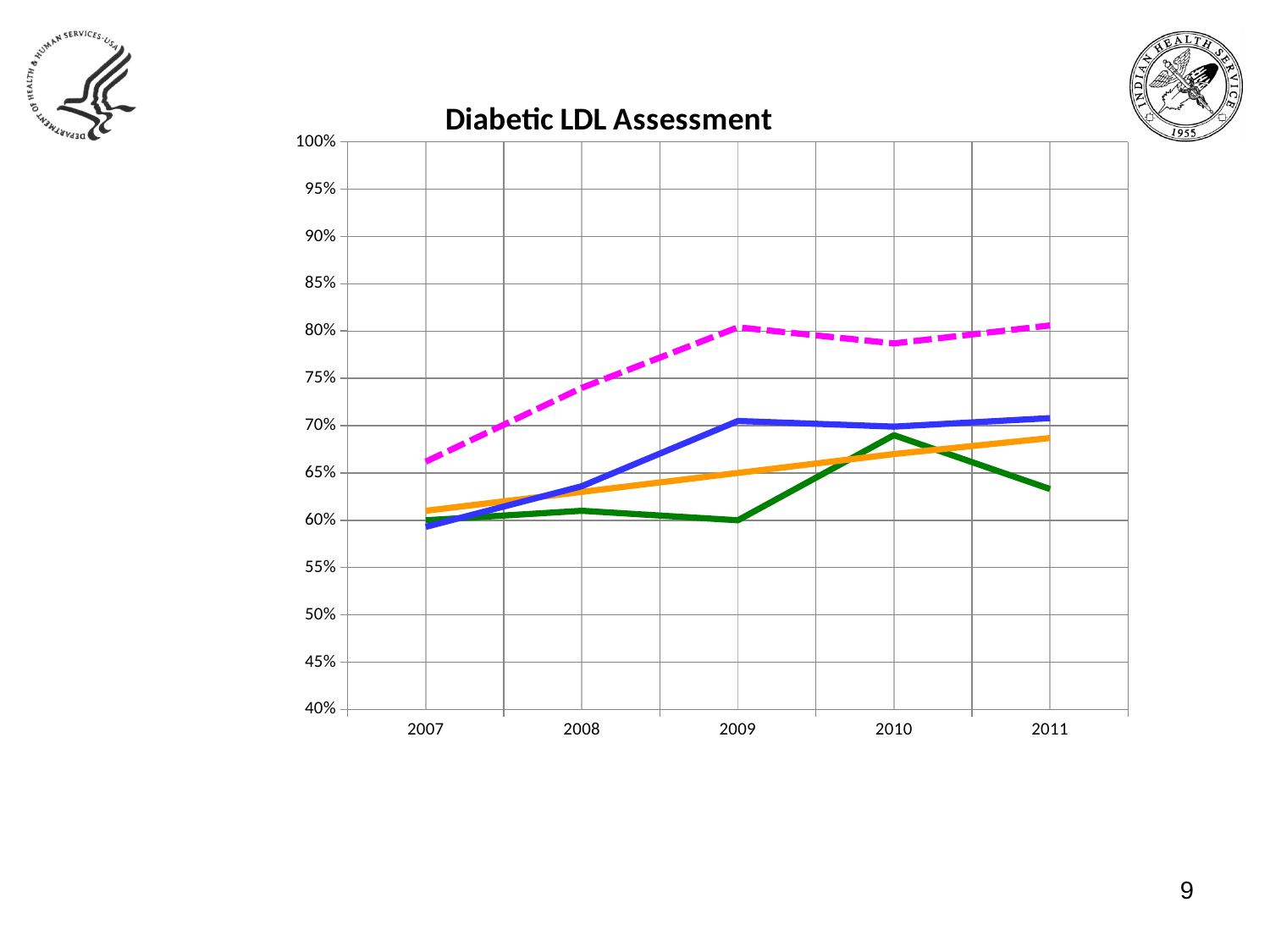

### Chart: Diabetic LDL Assessment

| Category | National Target | National Average | Service Unit Only | Portland Area Average |
|---|---|---|---|---|
| 2007 | 0.6 | 0.61 | 0.662 | 0.593 |
| 2008 | 0.61 | 0.63 | 0.74 | 0.636 |
| 2009 | 0.6 | 0.65 | 0.804 | 0.705 |
| 2010 | 0.69 | 0.67 | 0.787 | 0.699 |
| 2011 | 0.633 | 0.687 | 0.806 | 0.708 |
9